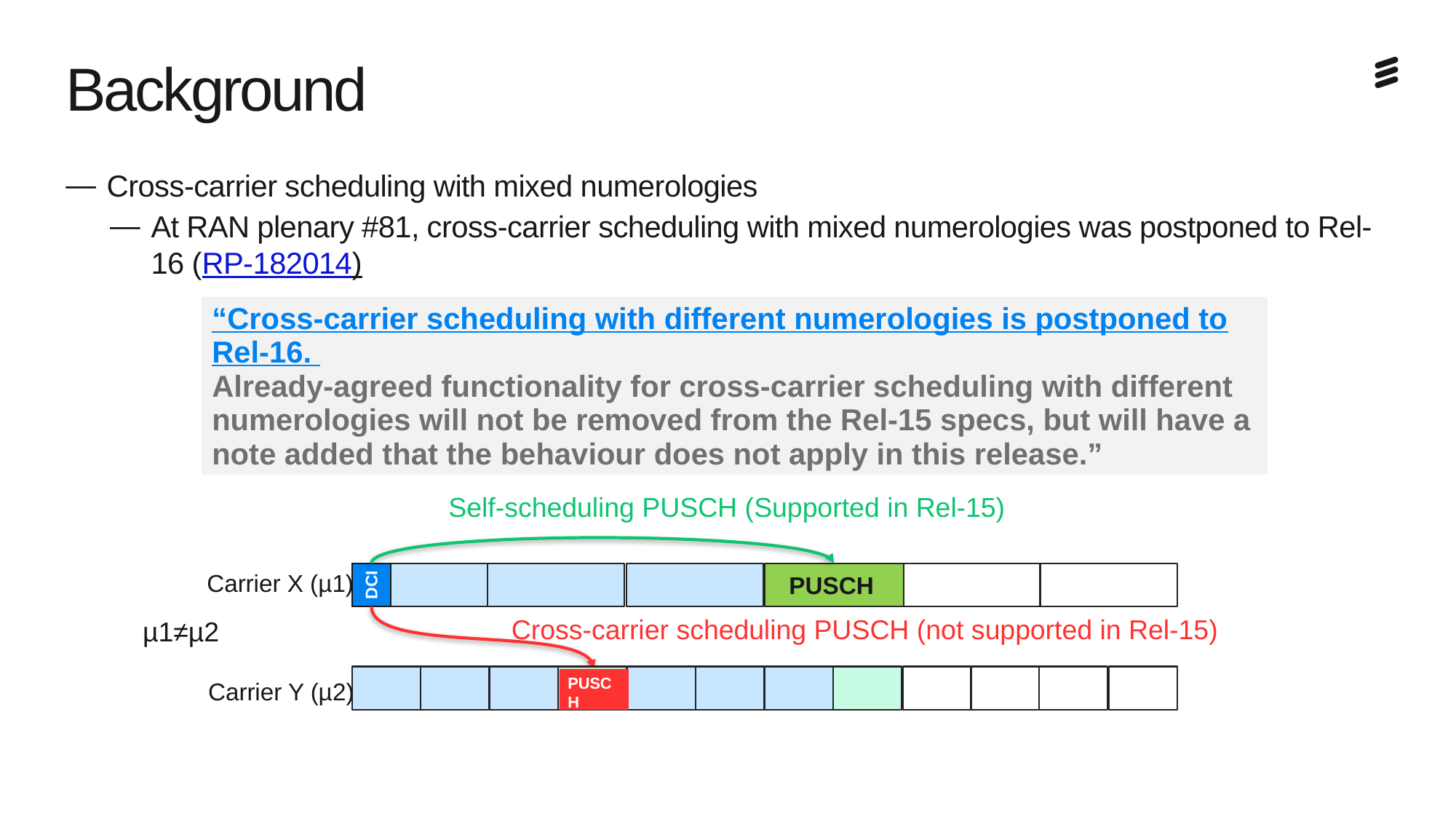

# Background
Cross-carrier scheduling with mixed numerologies
At RAN plenary #81, cross-carrier scheduling with mixed numerologies was postponed to Rel-16 (RP-182014)

| “Cross-carrier scheduling with different numerologies is postponed to Rel-16. Already-agreed functionality for cross-carrier scheduling with different numerologies will not be removed from the Rel-15 specs, but will have a note added that the behaviour does not apply in this release.” |
| --- |
Self-scheduling PUSCH (Supported in Rel-15)

UL

DCI
PUSCH
Carrier X (µ1)
Cross-carrier scheduling PUSCH (not supported in Rel-15)
µ1≠µ2

PUSCH
Carrier Y (µ2)